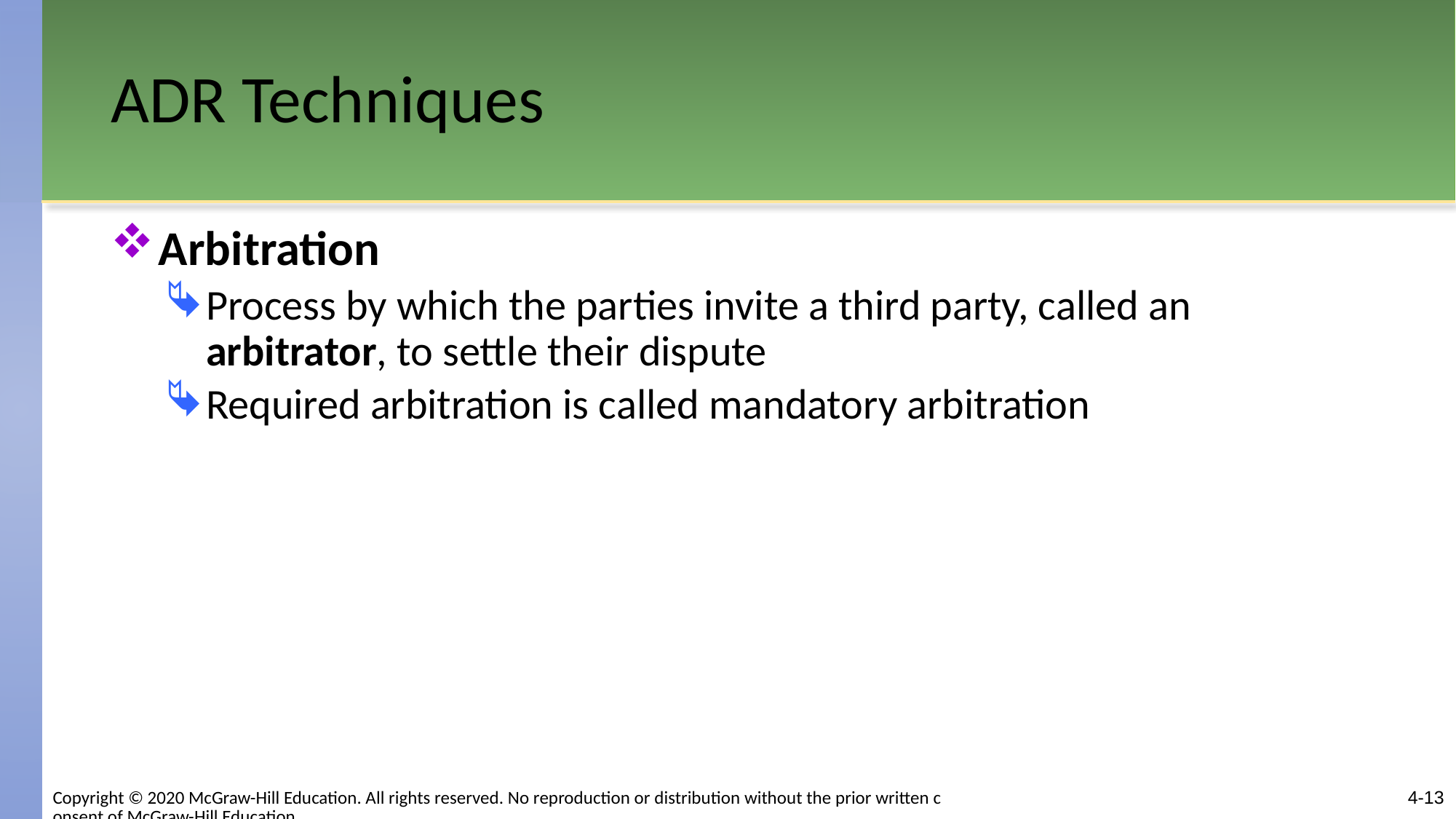

# ADR Techniques
Arbitration
Process by which the parties invite a third party, called an arbitrator, to settle their dispute
Required arbitration is called mandatory arbitration
4-13
Copyright © 2020 McGraw-Hill Education. All rights reserved. No reproduction or distribution without the prior written consent of McGraw-Hill Education.